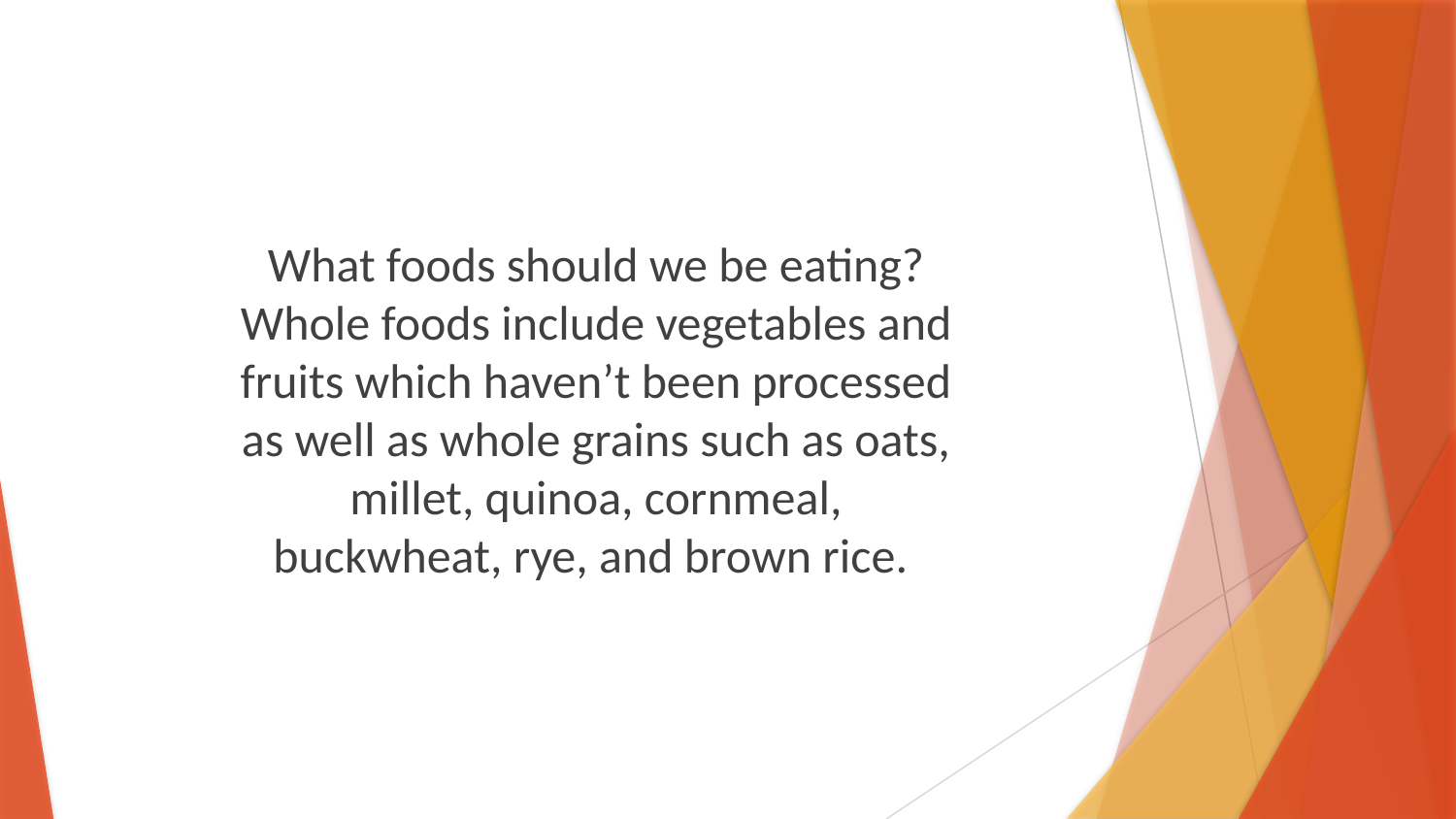

What foods should we be eating? Whole foods include vegetables and fruits which haven’t been processed as well as whole grains such as oats, millet, quinoa, cornmeal, buckwheat, rye, and brown rice.